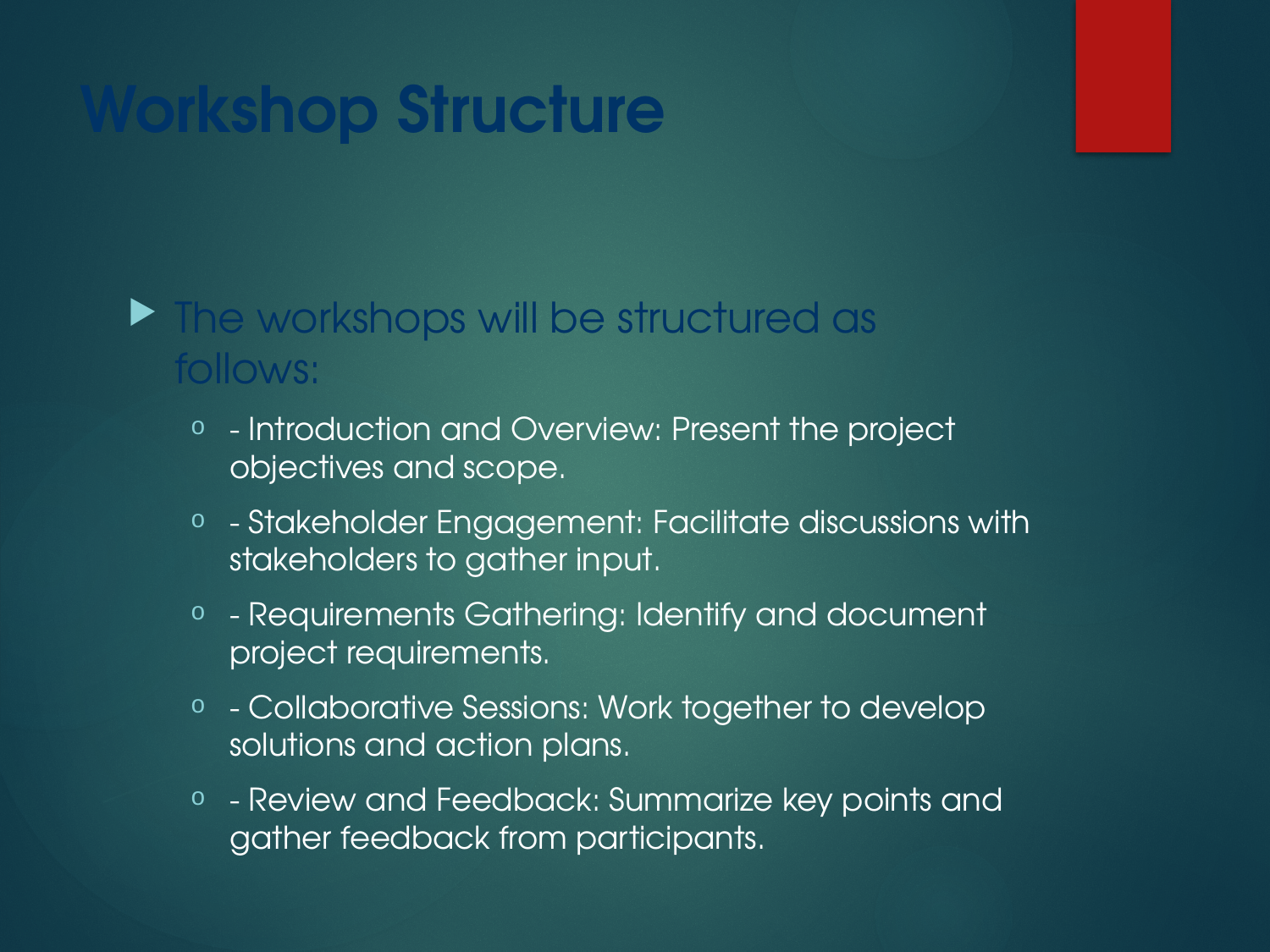

# Workshop Structure
The workshops will be structured as follows:
- Introduction and Overview: Present the project objectives and scope.
- Stakeholder Engagement: Facilitate discussions with stakeholders to gather input.
- Requirements Gathering: Identify and document project requirements.
- Collaborative Sessions: Work together to develop solutions and action plans.
- Review and Feedback: Summarize key points and gather feedback from participants.